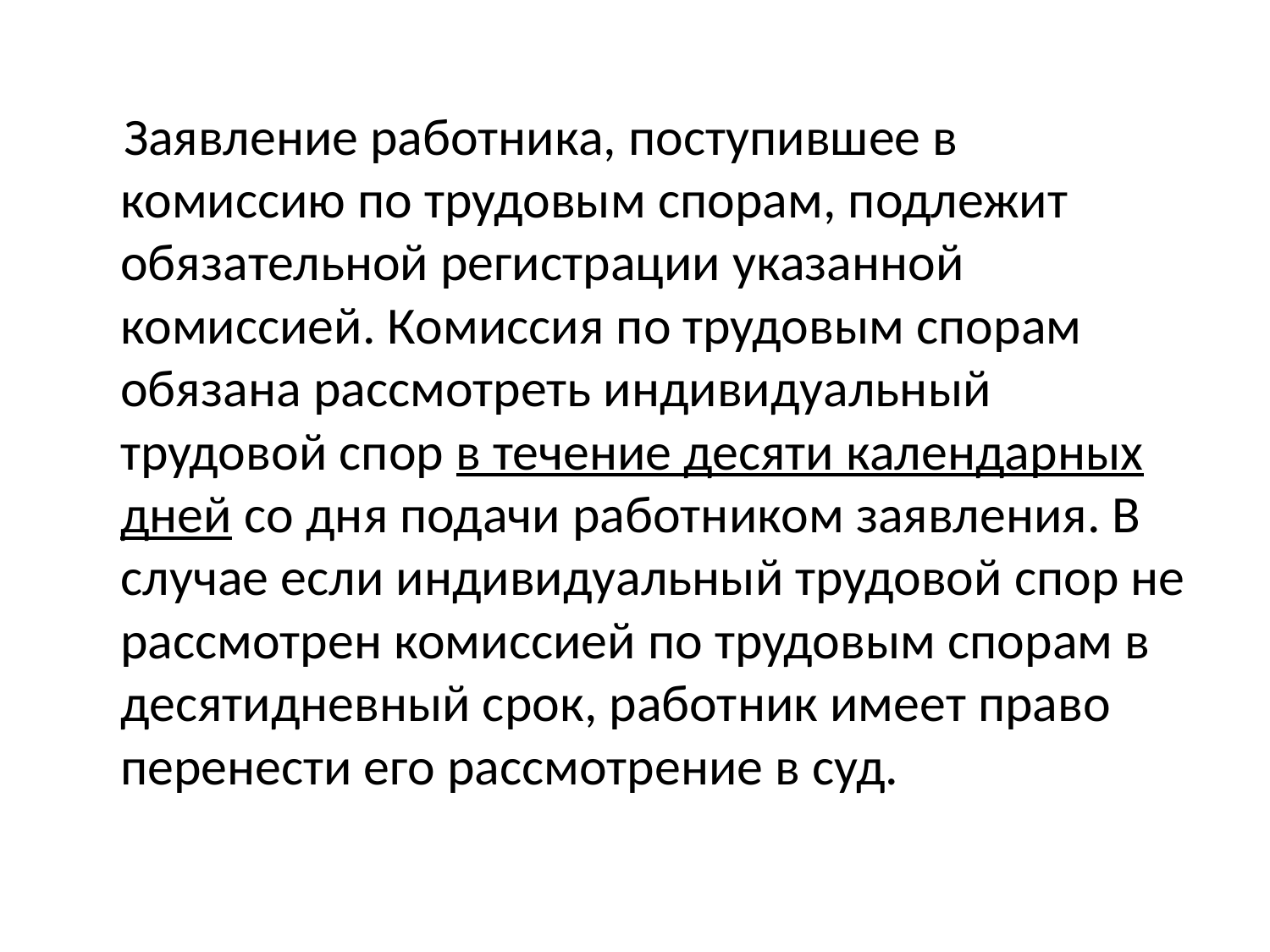

#
    Заявление работника, поступившее в комиссию по трудовым спорам, подлежит обязательной регистрации указанной комиссией. Комиссия по трудовым спорам обязана рассмотреть индивидуальный трудовой спор в течение десяти календарных дней со дня подачи работником заявления. В случае если индивидуальный трудовой спор не рассмотрен комиссией по трудовым спорам в десятидневный срок, работник имеет право перенести его рассмотрение в суд.